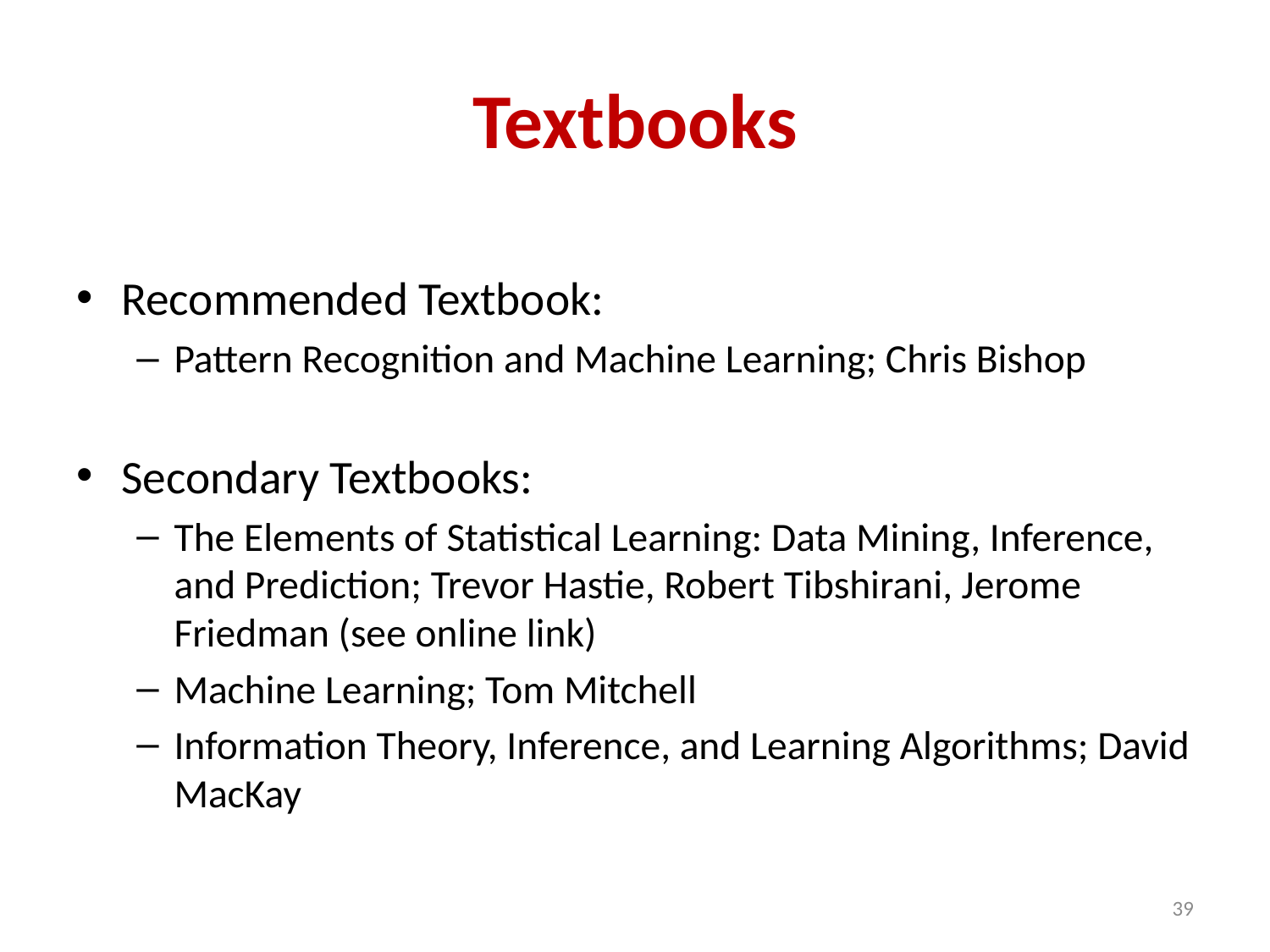

# Textbooks
Recommended Textbook:
Pattern Recognition and Machine Learning; Chris Bishop

Secondary Textbooks:
The Elements of Statistical Learning: Data Mining, Inference, and Prediction; Trevor Hastie, Robert Tibshirani, Jerome Friedman (see online link)
Machine Learning; Tom Mitchell
Information Theory, Inference, and Learning Algorithms; David MacKay
39